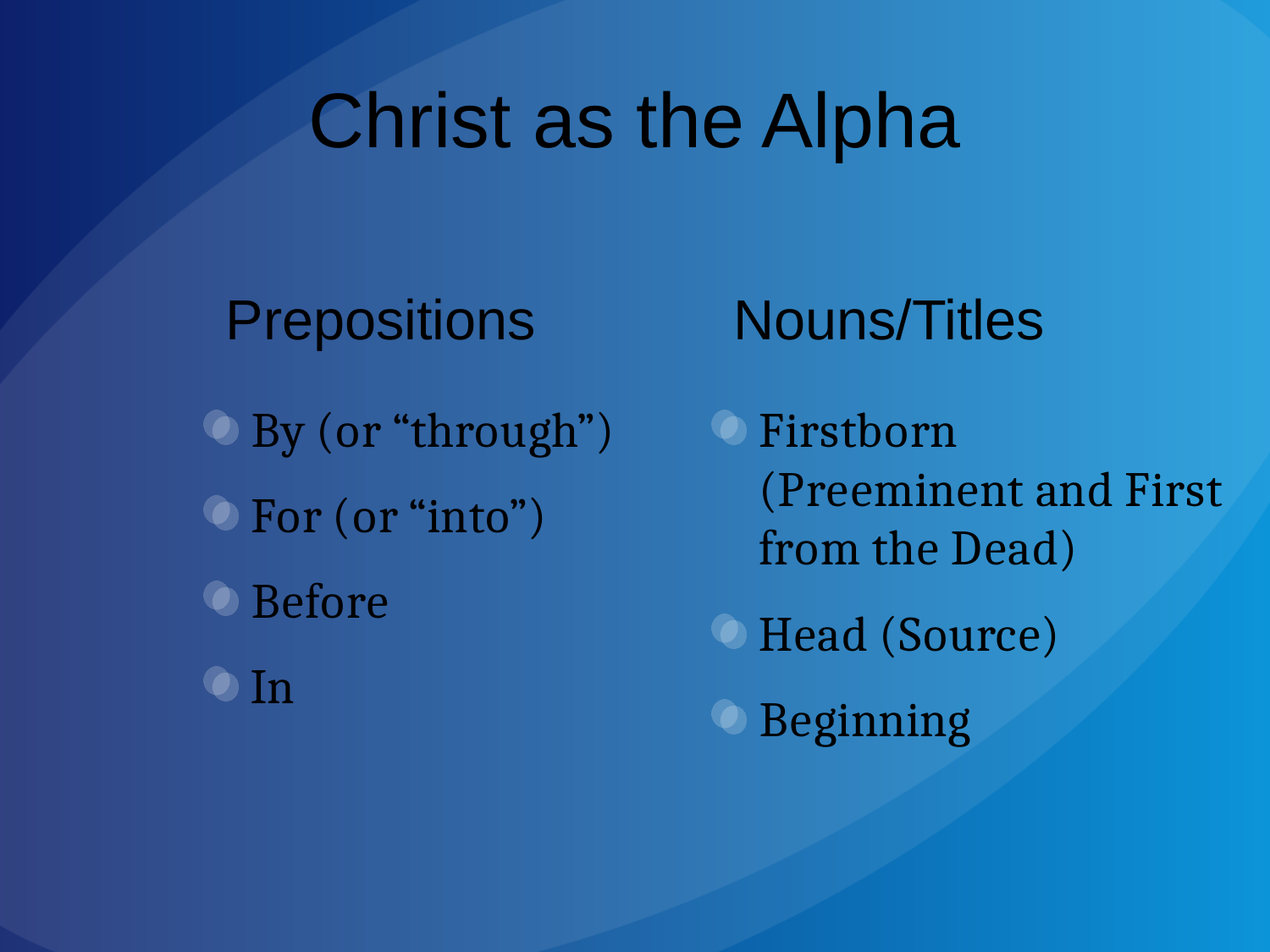

# Christ as the Alpha
Prepositions
Nouns/Titles
By (or “through”)
For (or “into”)
Before
In
Firstborn (Preeminent and First from the Dead)
Head (Source)
Beginning